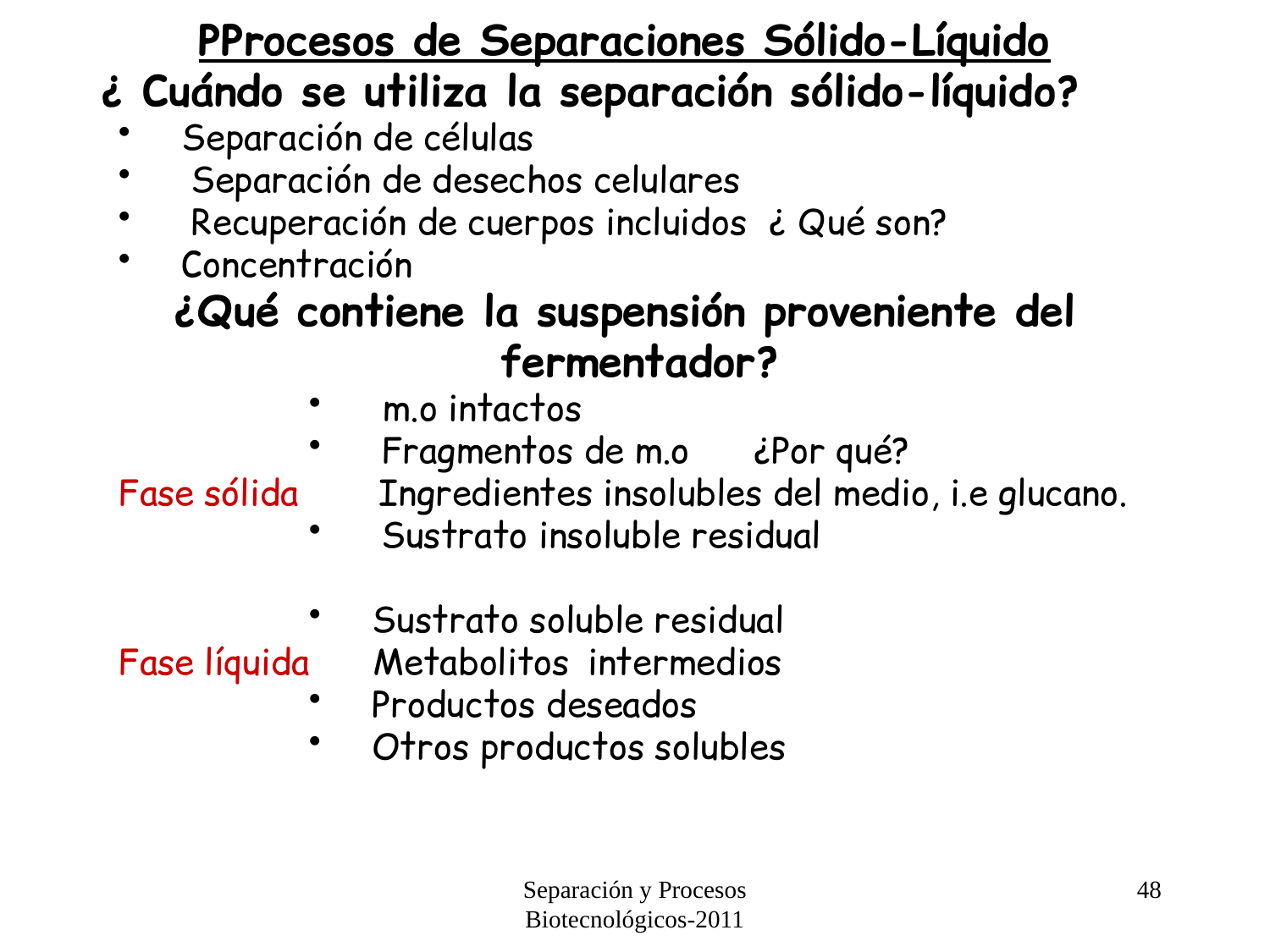

PProcesos de Separaciones Sólido-Líquido
¿ Cuándo se utiliza la separación sólido-líquido?
Separación de células
 Separación de desechos celulares
 Recuperación de cuerpos incluidos  ¿ Qué son?
Concentración
¿Qué contiene la suspensión proveniente del fermentador?
 m.o intactos
 Fragmentos de m.o 	¿Por qué?
Fase sólida         Ingredientes insolubles del medio, i.e glucano.
 Sustrato insoluble residual

Sustrato soluble residual
Fase líquida      Metabolitos  intermedios
Productos deseados
Otros productos solubles

Separación y Procesos Biotecnológicos-2011
48